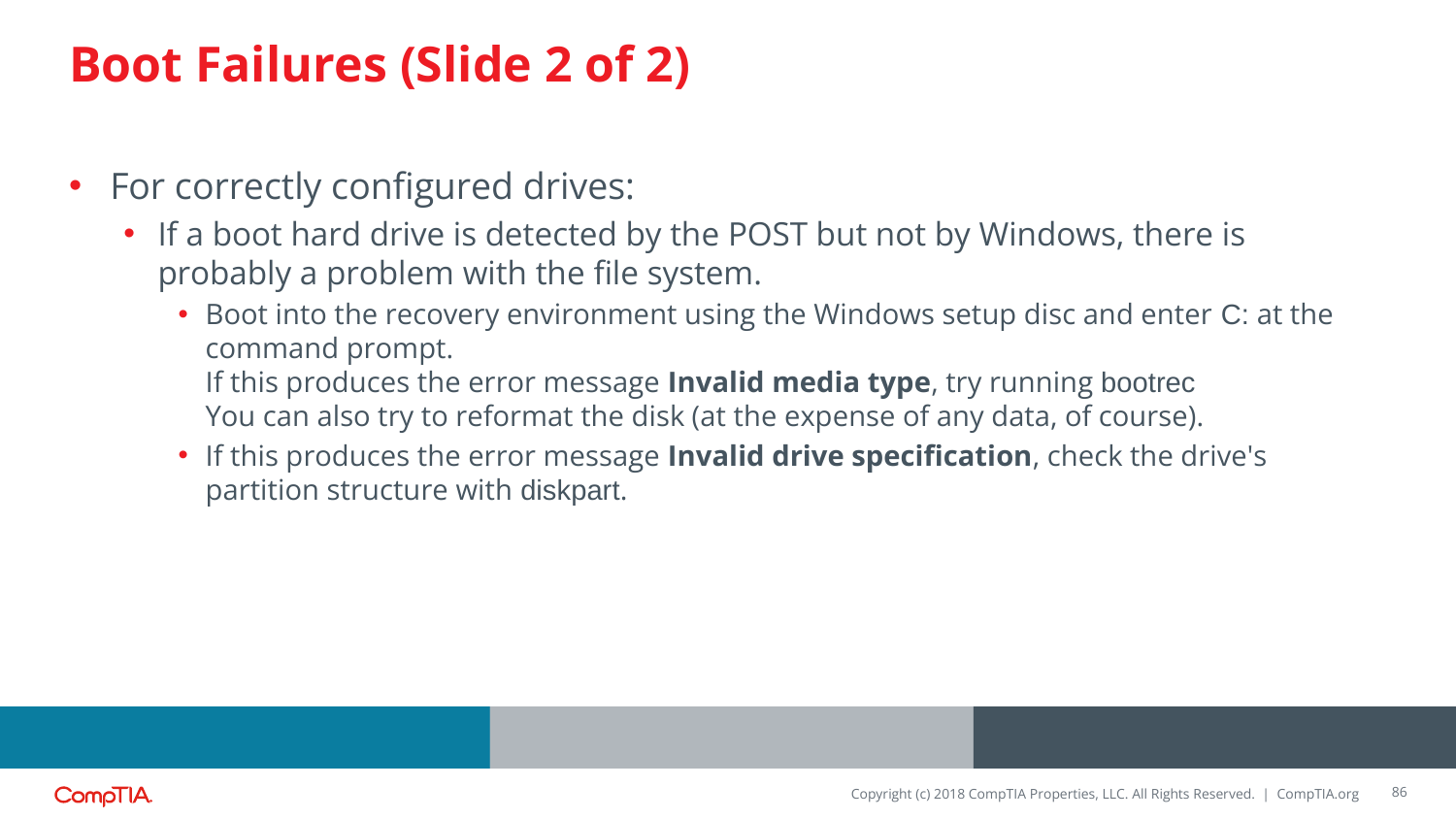

# Boot Failures (Slide 2 of 2)
For correctly configured drives:
If a boot hard drive is detected by the POST but not by Windows, there is probably a problem with the file system.
Boot into the recovery environment using the Windows setup disc and enter C: at the command prompt.
If this produces the error message Invalid media type, try running bootrec
You can also try to reformat the disk (at the expense of any data, of course).
If this produces the error message Invalid drive specification, check the drive's partition structure with diskpart.
86